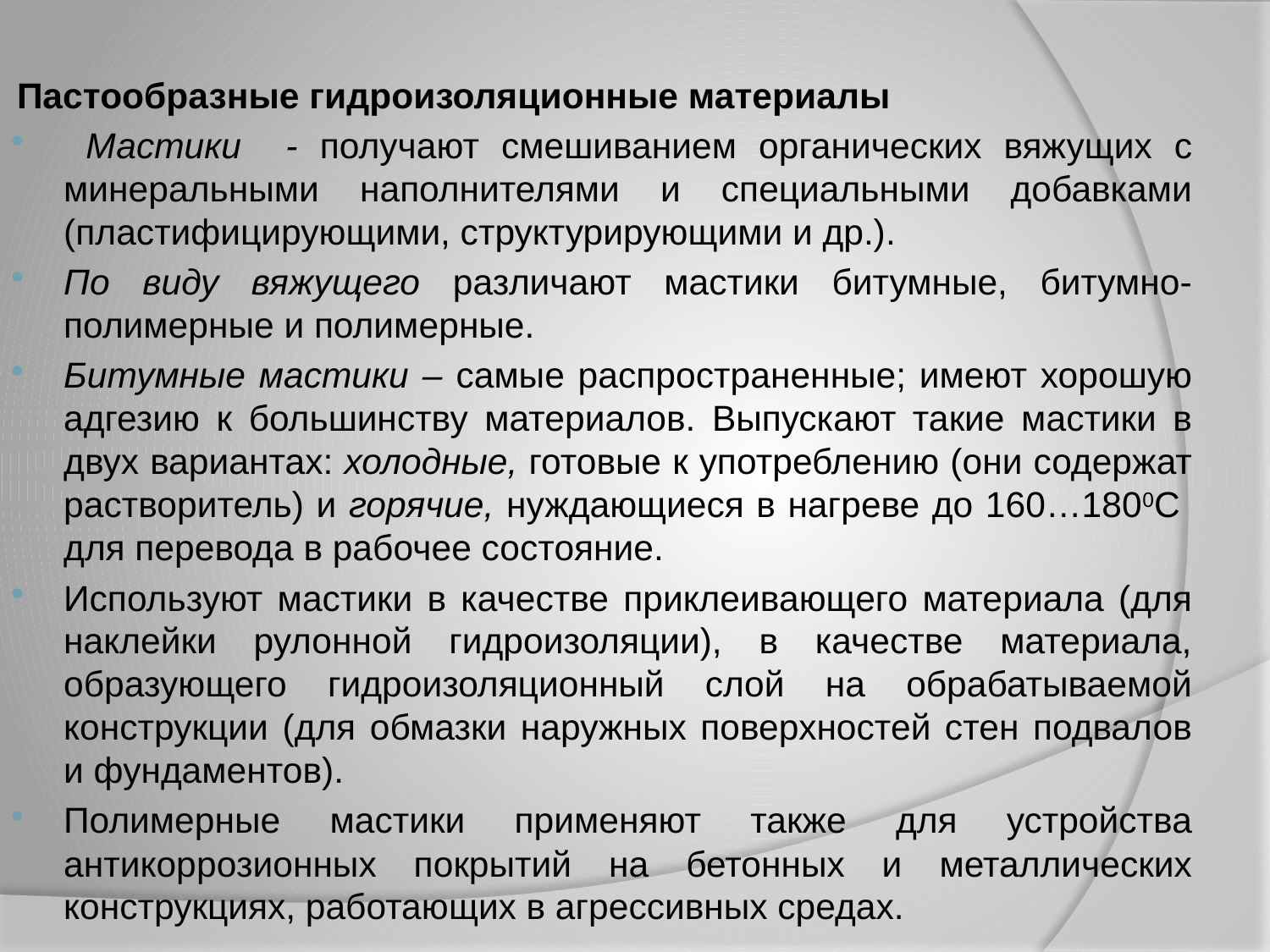

#
Пастообразные гидроизоляционные материалы
 Мастики  - получают смешиванием органических вяжущих с минеральными наполнителями и специальными добавками (пластифицирующими, структурирующими и др.).
По виду вяжущего различают мастики битумные, битумно-полимерные и полимерные.
Битумные мастики – самые распространенные; имеют хорошую адгезию к большинству материалов. Выпускают такие мастики в двух вариантах: холодные, готовые к употреблению (они содержат растворитель) и горячие, нуждающиеся в нагреве до 160…1800C  для перевода в рабочее состояние.
Используют мастики в качестве приклеивающего материала (для наклейки рулонной гидроизоляции), в качестве материала, образующего гидроизоляционный слой на обрабатываемой конструкции (для обмазки наружных поверхностей стен подвалов и фундаментов).
Полимерные мастики применяют также для устройства антикоррозионных покрытий на бетонных и металлических конструкциях, работающих в агрессивных средах.